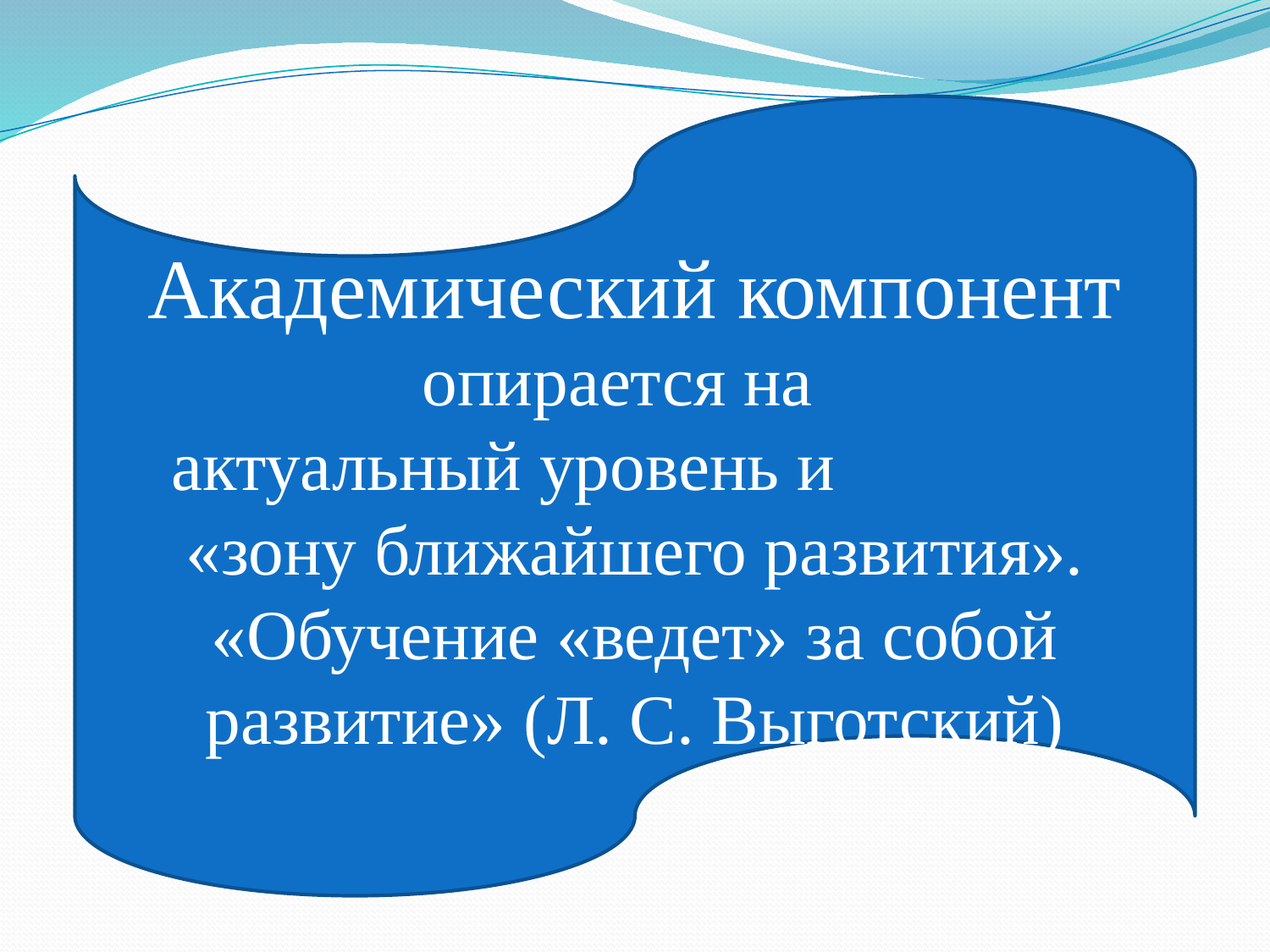

Академический компонент опирается на
актуальный уровень и                «зону ближайшего развития».
«Обучение «ведет» за собой развитие» (Л. С. Выготский)